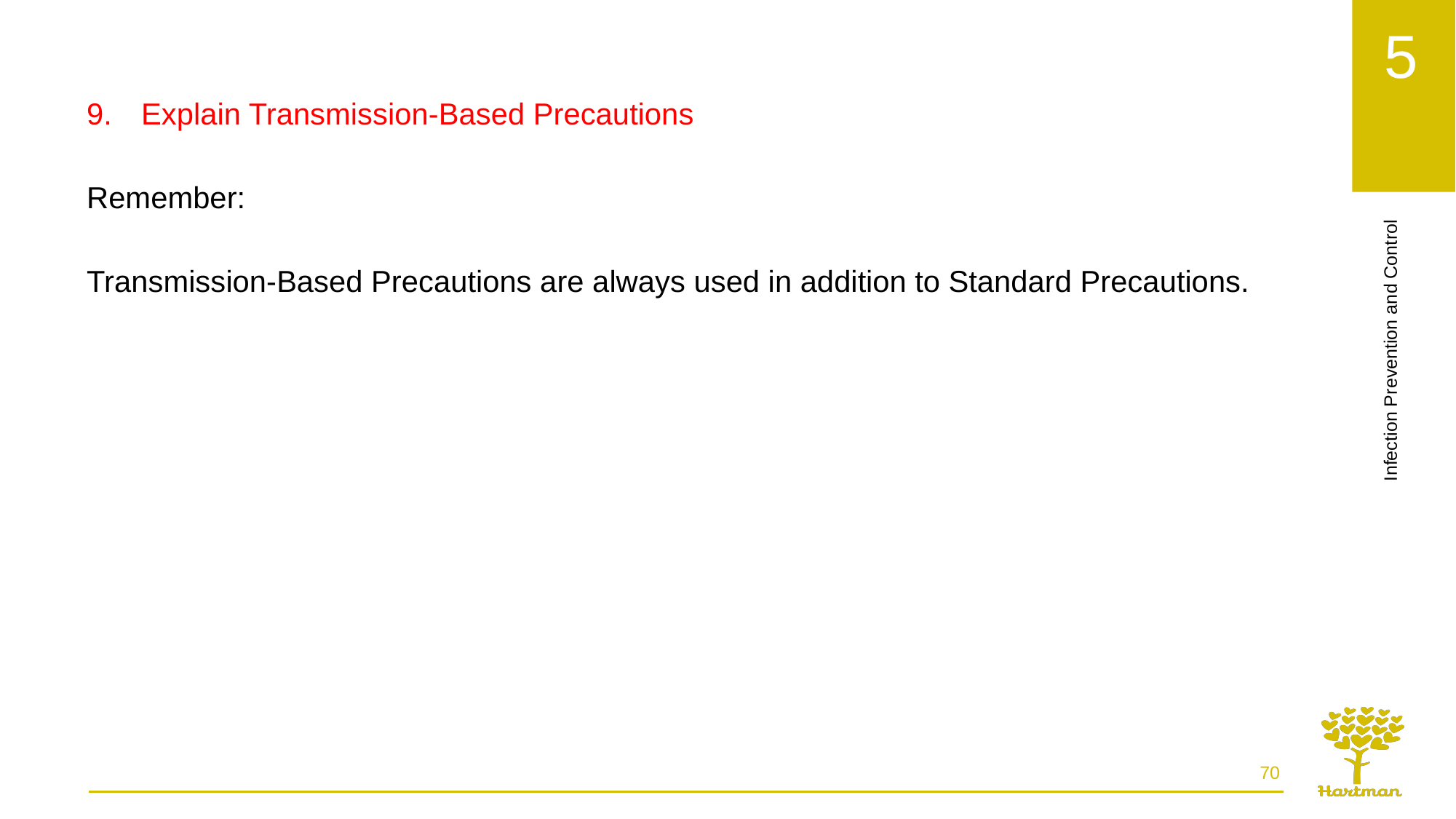

Explain Transmission-Based Precautions

Remember:

Transmission-Based Precautions are always used in addition to Standard Precautions.

70